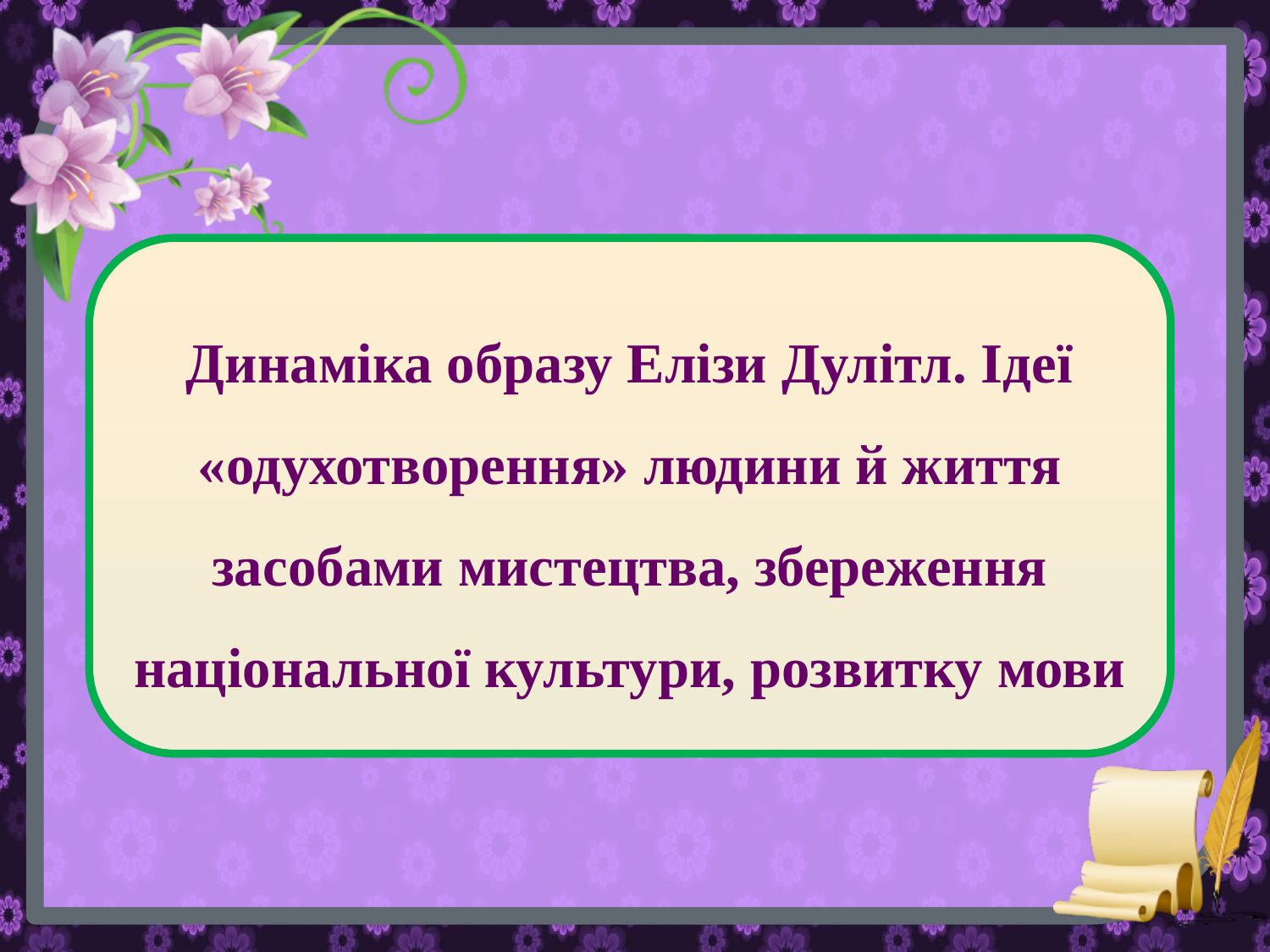

Динаміка образу Елізи Дулітл. Ідеї «одухотворення» людини й життя засобами мистецтва, збереження національної культури, розвитку мови